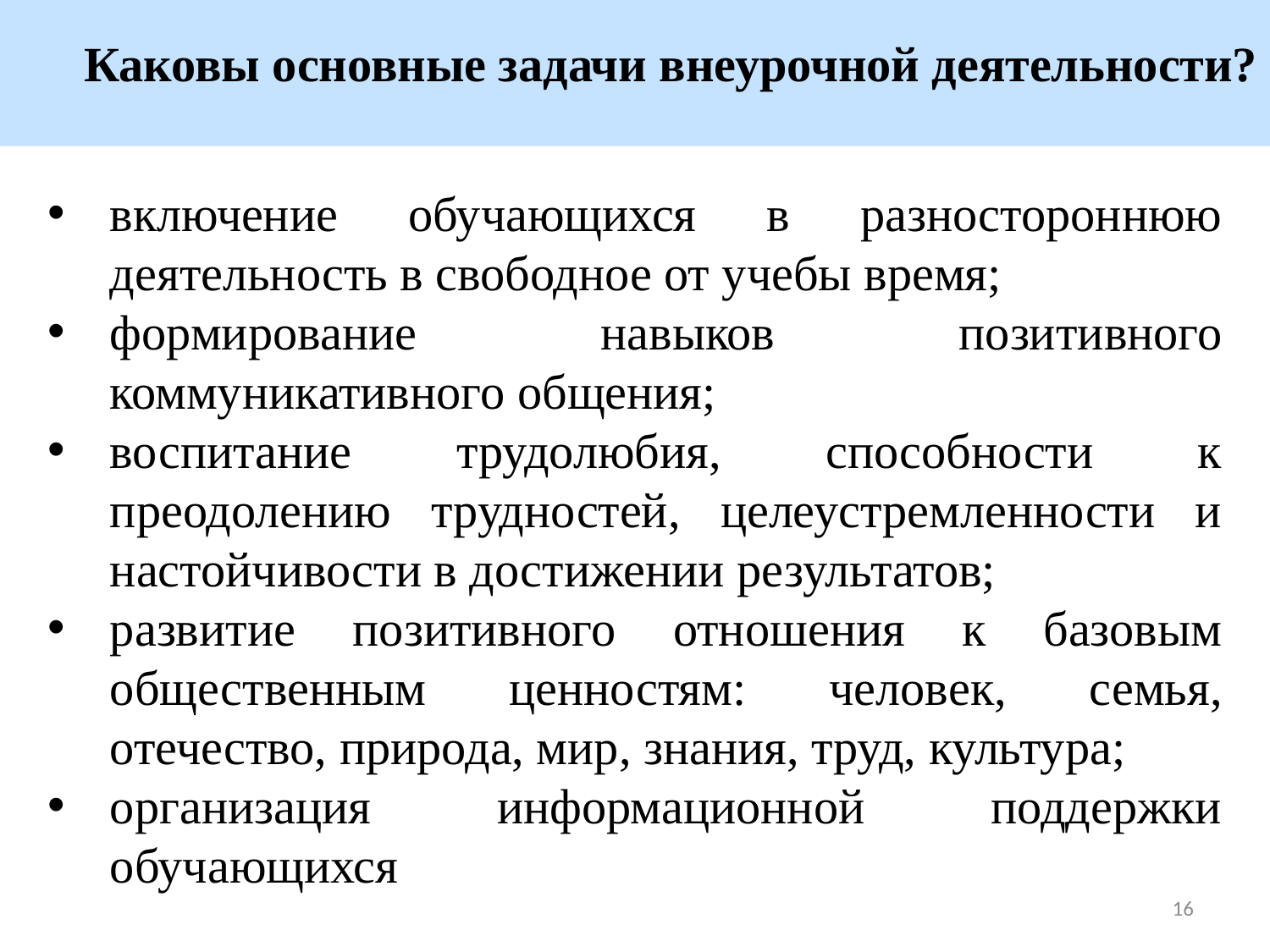

Каковы основные задачи внеурочной деятельности?
включение обучающихся в разностороннюю деятельность в свободное от учебы время;
формирование навыков позитивного коммуникативного общения;
воспитание трудолюбия, способности к преодолению трудностей, целеустремленности и настойчивости в достижении результатов;
развитие позитивного отношения к базовым общественным ценностям: человек, семья, отечество, природа, мир, знания, труд, культура;
организация информационной поддержки обучающихся
16